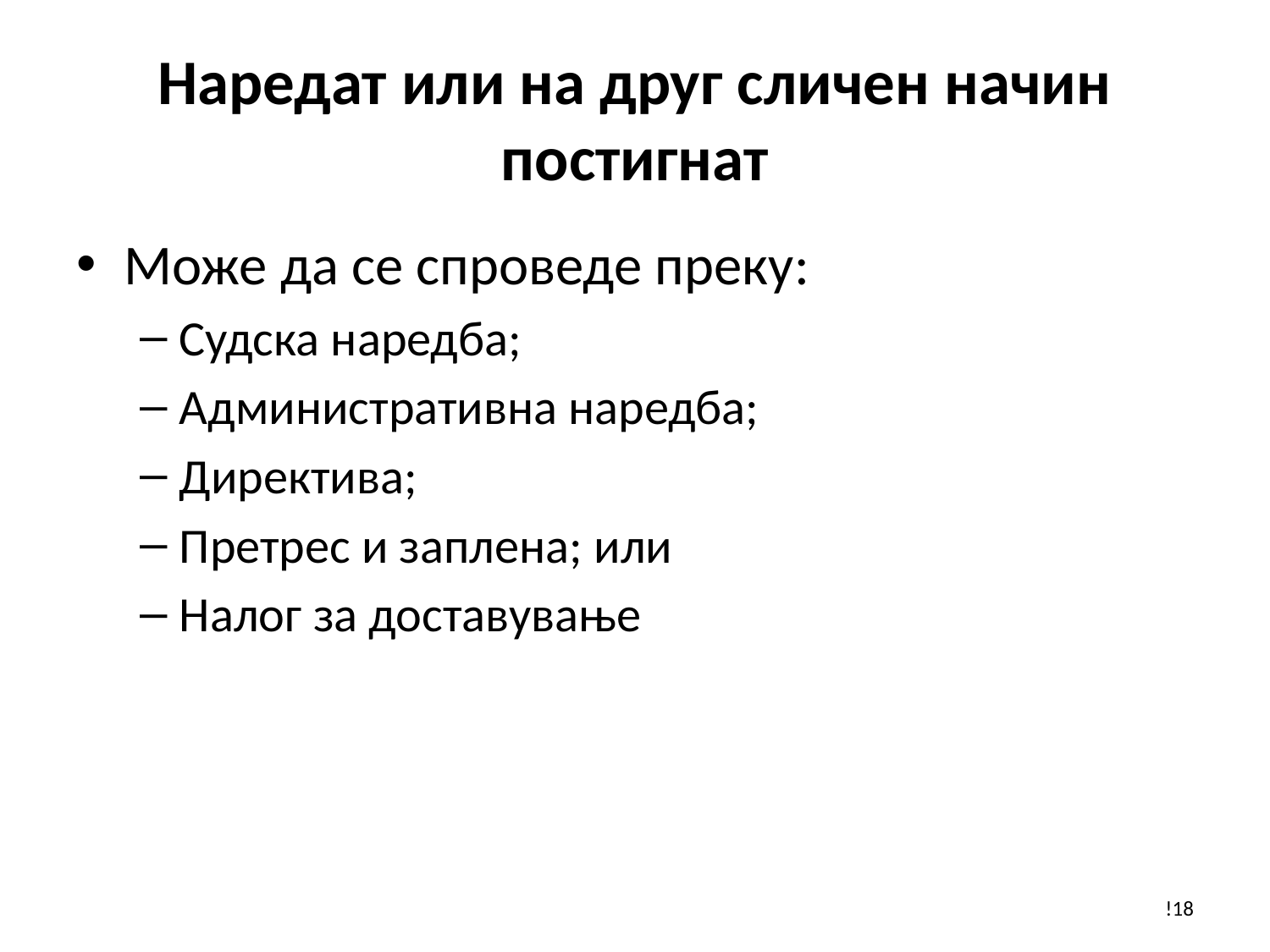

# Наредат или на друг сличен начин постигнат
Може да се спроведе преку:
Судска наредба;
Административна наредба;
Директива;
Претрес и заплена; или
Налог за доставување
!18